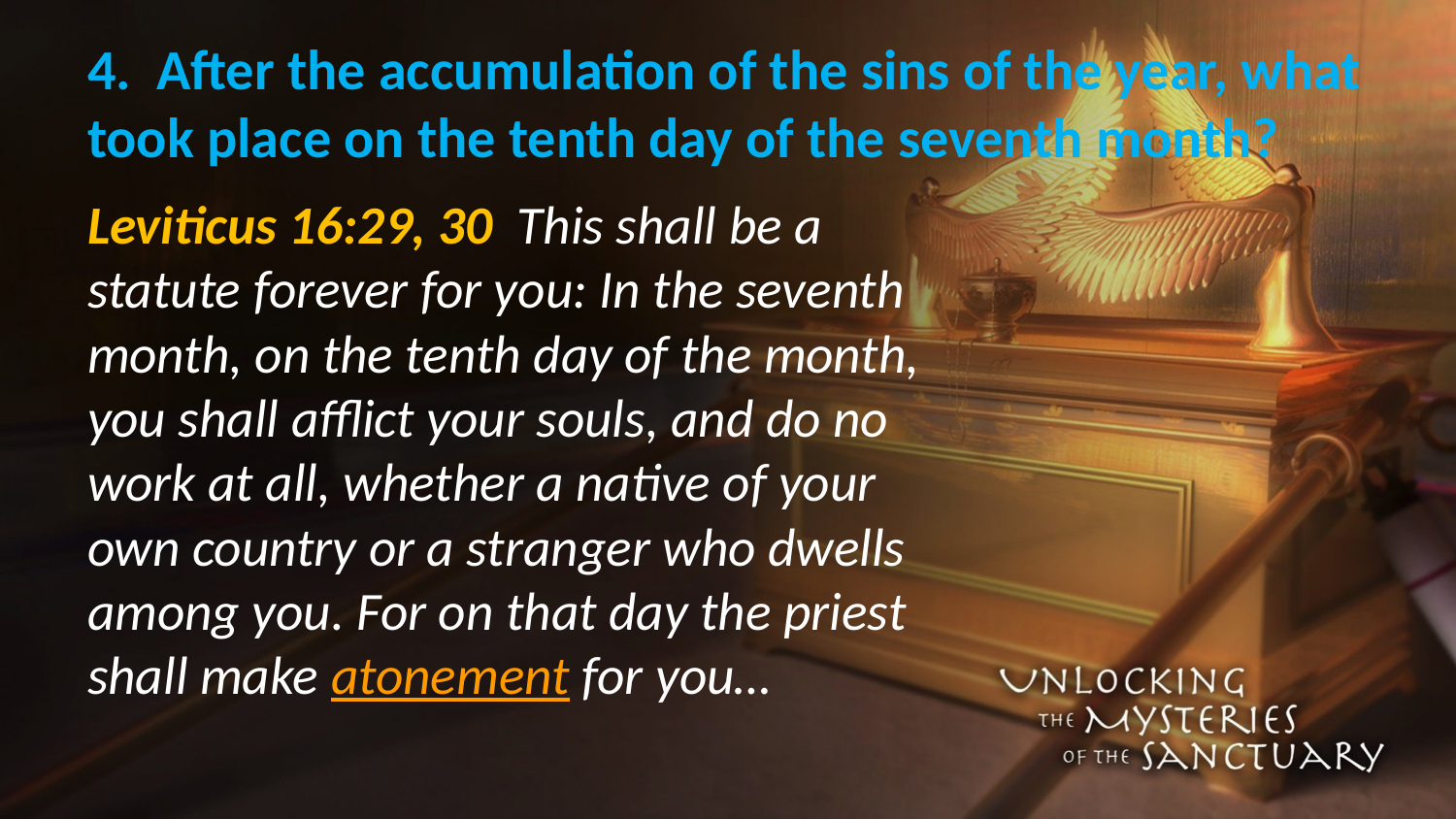

# 4.  After the accumulation of the sins of the year, what took place on the tenth day of the seventh month?
Leviticus 16:29, 30  This shall be a statute forever for you: In the seventh month, on the tenth day of the month, you shall afflict your souls, and do no work at all, whether a native of your own country or a stranger who dwells among you. For on that day the priest shall make atonement for you…